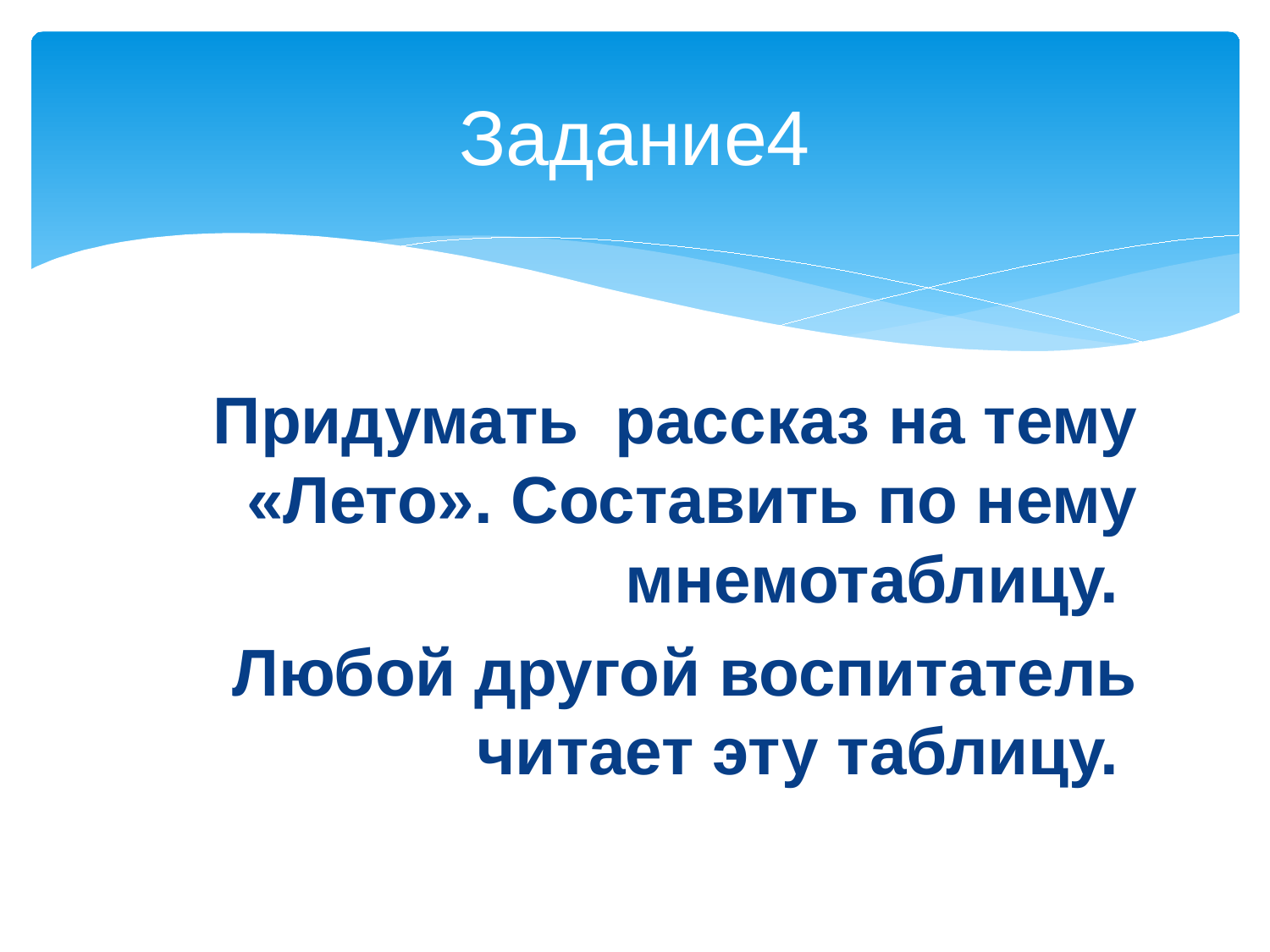

# Задание4
   Придумать  рассказ на тему «Лето». Составить по нему мнемотаблицу.
   Любой другой воспитатель читает эту таблицу.